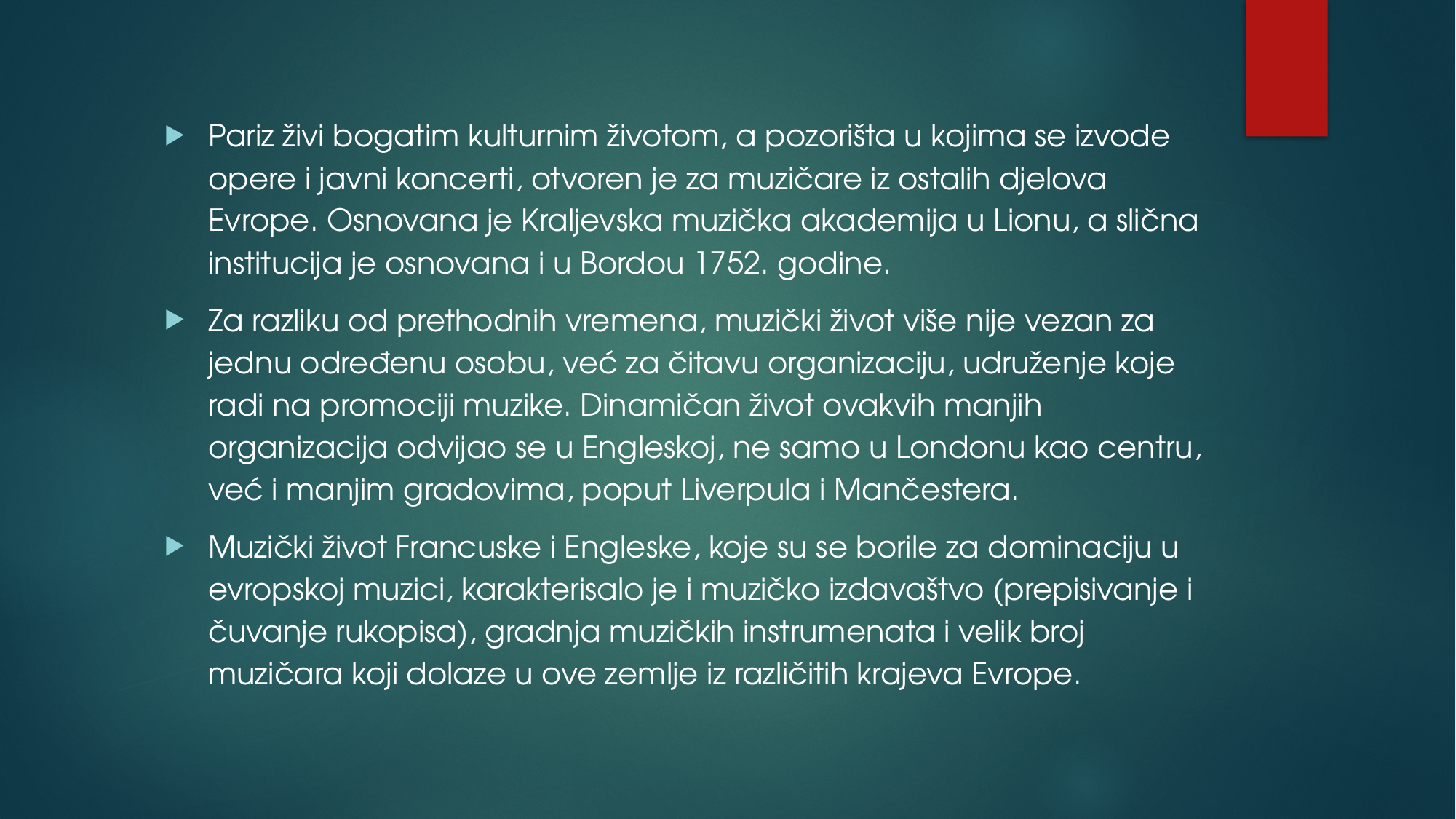

Pariz živi bogatim kulturnim životom, a pozorišta u kojima se izvode opere i javni koncerti, otvoren je za muzičare iz ostalih djelova Evrope. Osnovana je Kraljevska muzička akademija u Lionu, a slična institucija je osnovana i u Bordou 1752. godine.
Za razliku od prethodnih vremena, muzički život više nije vezan za jednu određenu osobu, već za čitavu organizaciju, udruženje koje radi na promociji muzike. Dinamičan život ovakvih manjih organizacija odvijao se u Engleskoj, ne samo u Londonu kao centru, već i manjim gradovima, poput Liverpula i Mančestera.
Muzički život Francuske i Engleske, koje su se borile za dominaciju u evropskoj muzici, karakterisalo je i muzičko izdavaštvo (prepisivanje i čuvanje rukopisa), gradnja muzičkih instrumenata i velik broj muzičara koji dolaze u ove zemlje iz različitih krajeva Evrope.